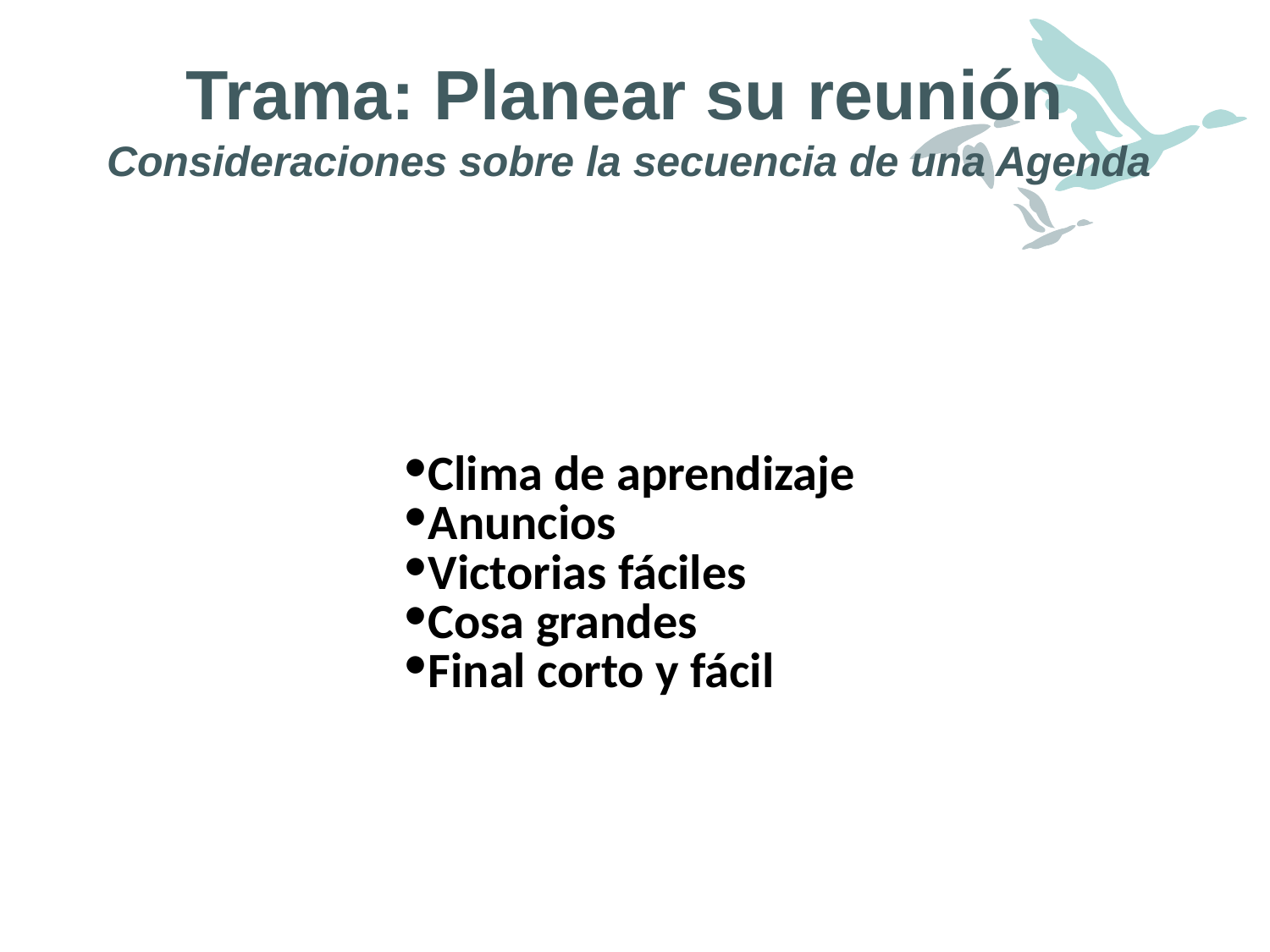

# Trama: Planear su reunión
Consideraciones sobre la secuencia de una Agenda
Clima de aprendizaje
Anuncios
Victorias fáciles
Cosa grandes
Final corto y fácil